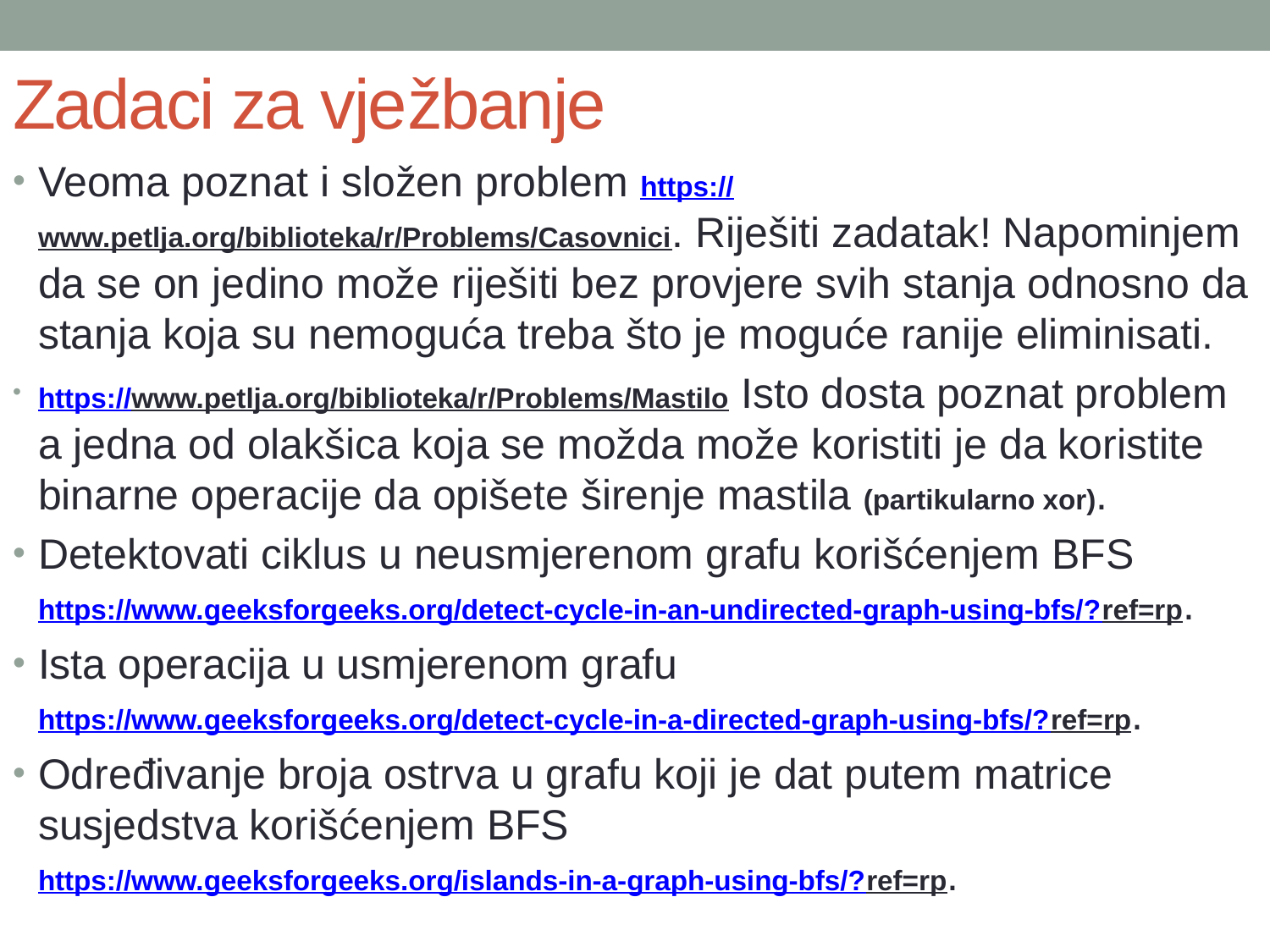

# Zadaci za vježbanje
Veoma poznat i složen problem https://www.petlja.org/biblioteka/r/Problems/Casovnici. Riješiti zadatak! Napominjem da se on jedino može riješiti bez provjere svih stanja odnosno da stanja koja su nemoguća treba što je moguće ranije eliminisati.
https://www.petlja.org/biblioteka/r/Problems/Mastilo Isto dosta poznat problem a jedna od olakšica koja se možda može koristiti je da koristite binarne operacije da opišete širenje mastila (partikularno xor).
Detektovati ciklus u neusmjerenom grafu korišćenjem BFS https://www.geeksforgeeks.org/detect-cycle-in-an-undirected-graph-using-bfs/?ref=rp.
Ista operacija u usmjerenom grafu https://www.geeksforgeeks.org/detect-cycle-in-a-directed-graph-using-bfs/?ref=rp.
Određivanje broja ostrva u grafu koji je dat putem matrice susjedstva korišćenjem BFS https://www.geeksforgeeks.org/islands-in-a-graph-using-bfs/?ref=rp.